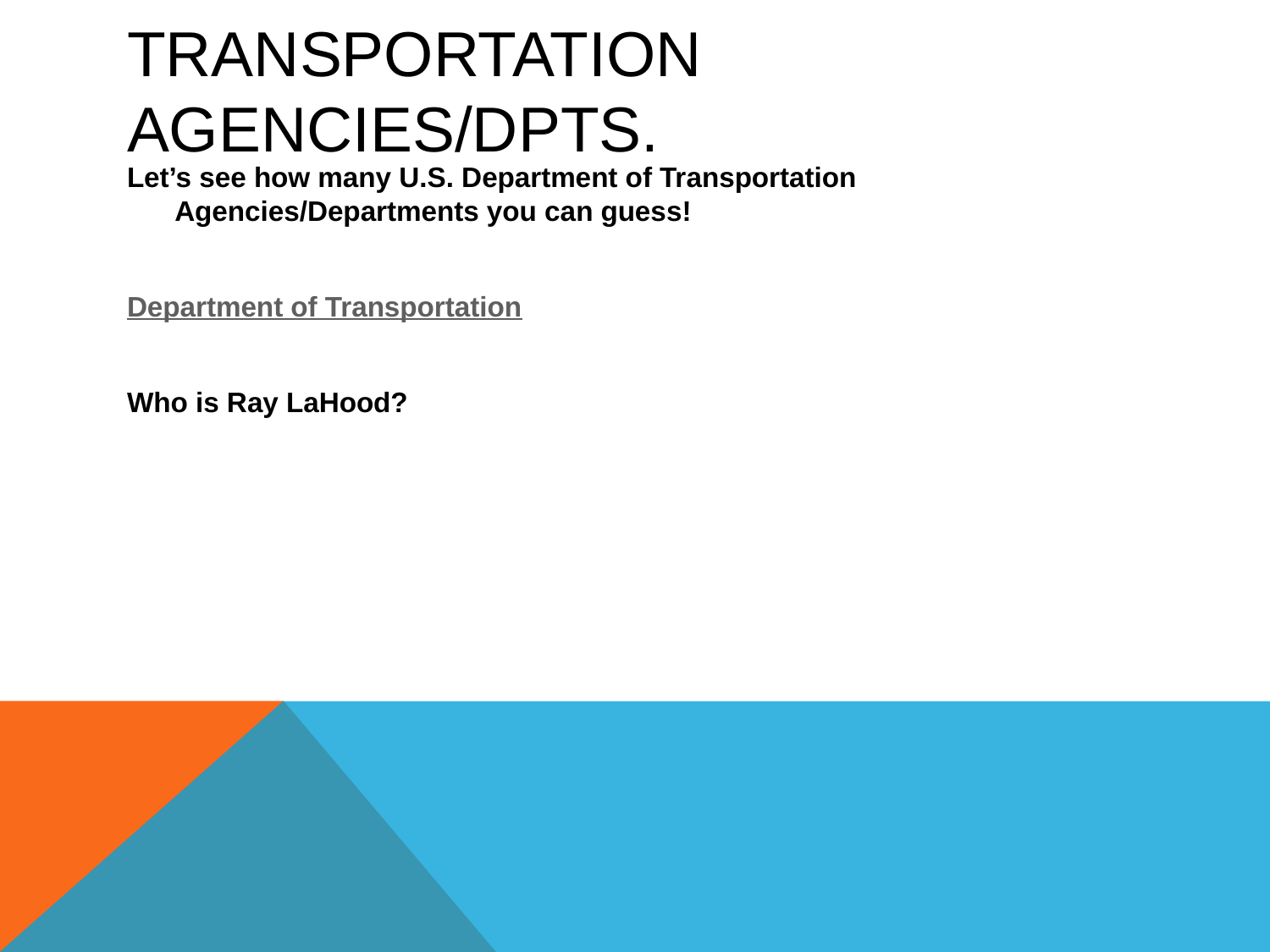

# Transportation Agencies/Dpts.
Let’s see how many U.S. Department of Transportation Agencies/Departments you can guess!

Department of Transportation

Who is Ray LaHood?